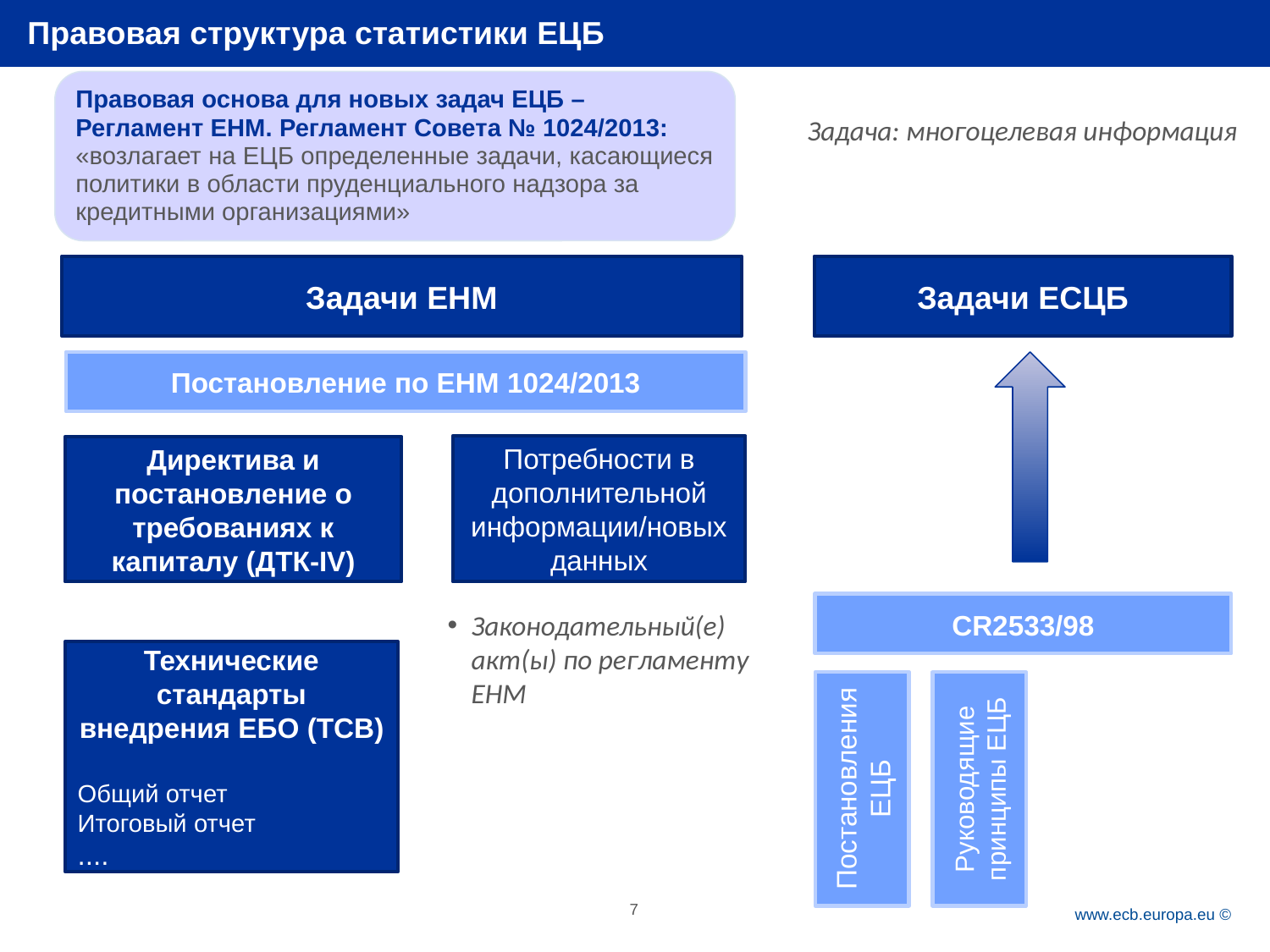

Правовая структура статистики ЕЦБ
Правовая основа для новых задач ЕЦБ – Регламент ЕНМ. Регламент Совета № 1024/2013:
«возлагает на ЕЦБ определенные задачи, касающиеся политики в области пруденциального надзора за кредитными организациями»
Задача: многоцелевая информация
Задачи ЕНМ
Задачи ЕСЦБ
Постановление по ЕНМ 1024/2013

Потребности в дополнительной информации/новых данных
Директива и постановление о требованиях к капиталу (ДТК-IV)
CR2533/98
Законодательный(е) акт(ы) по регламенту ЕНМ
Технические стандарты внедрения ЕБО (ТСВ)

Общий отчет
Итоговый отчет
....
Постановления ЕЦБ
Руководящие принципы ЕЦБ
7